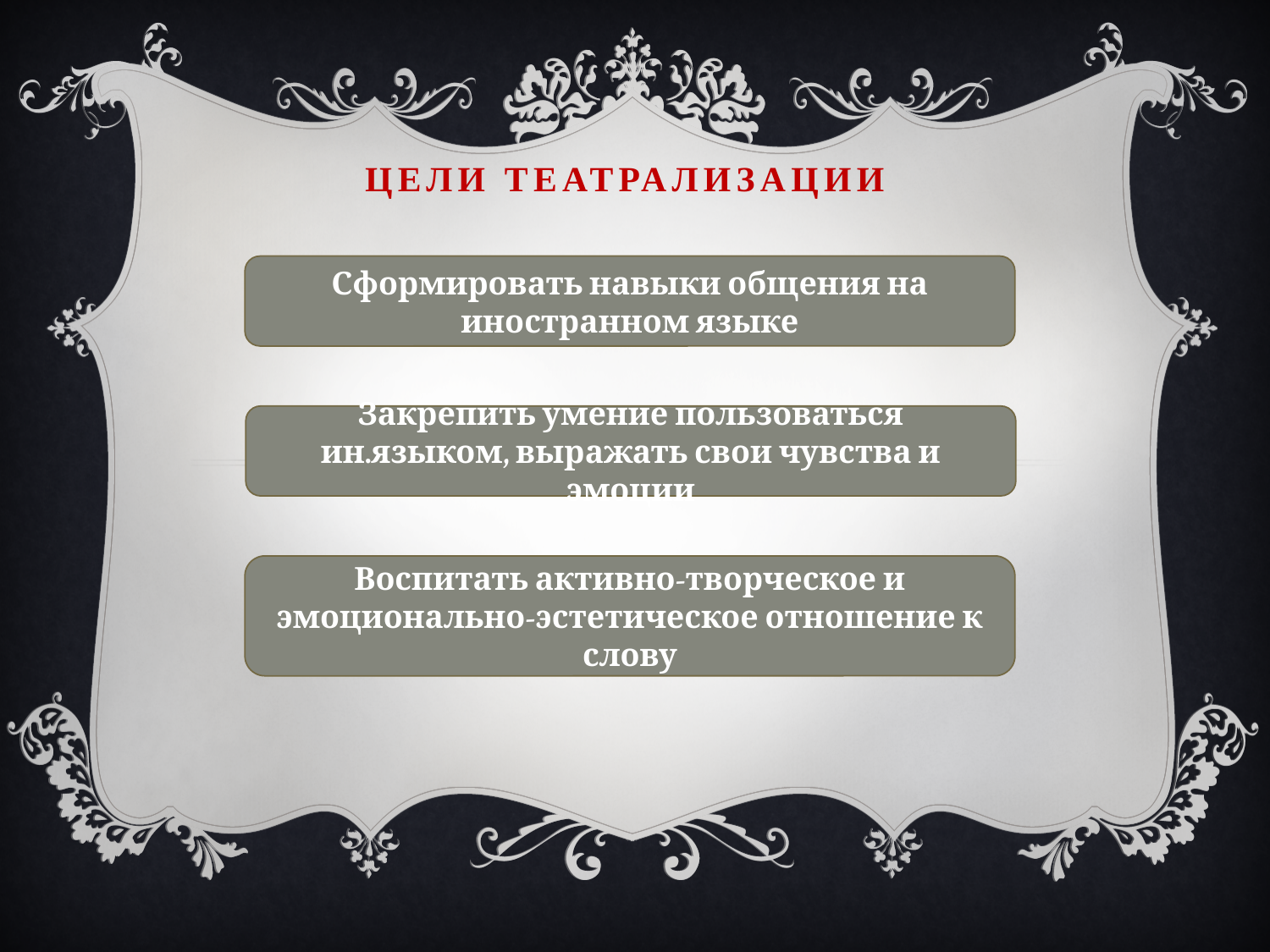

# Цели театрализации
Сформировать навыки общения на иностранном языке
Закрепить умение пользоваться ин.языком, выражать свои чувства и эмоции
Воспитать активно-творческое и эмоционально-эстетическое отношение к слову